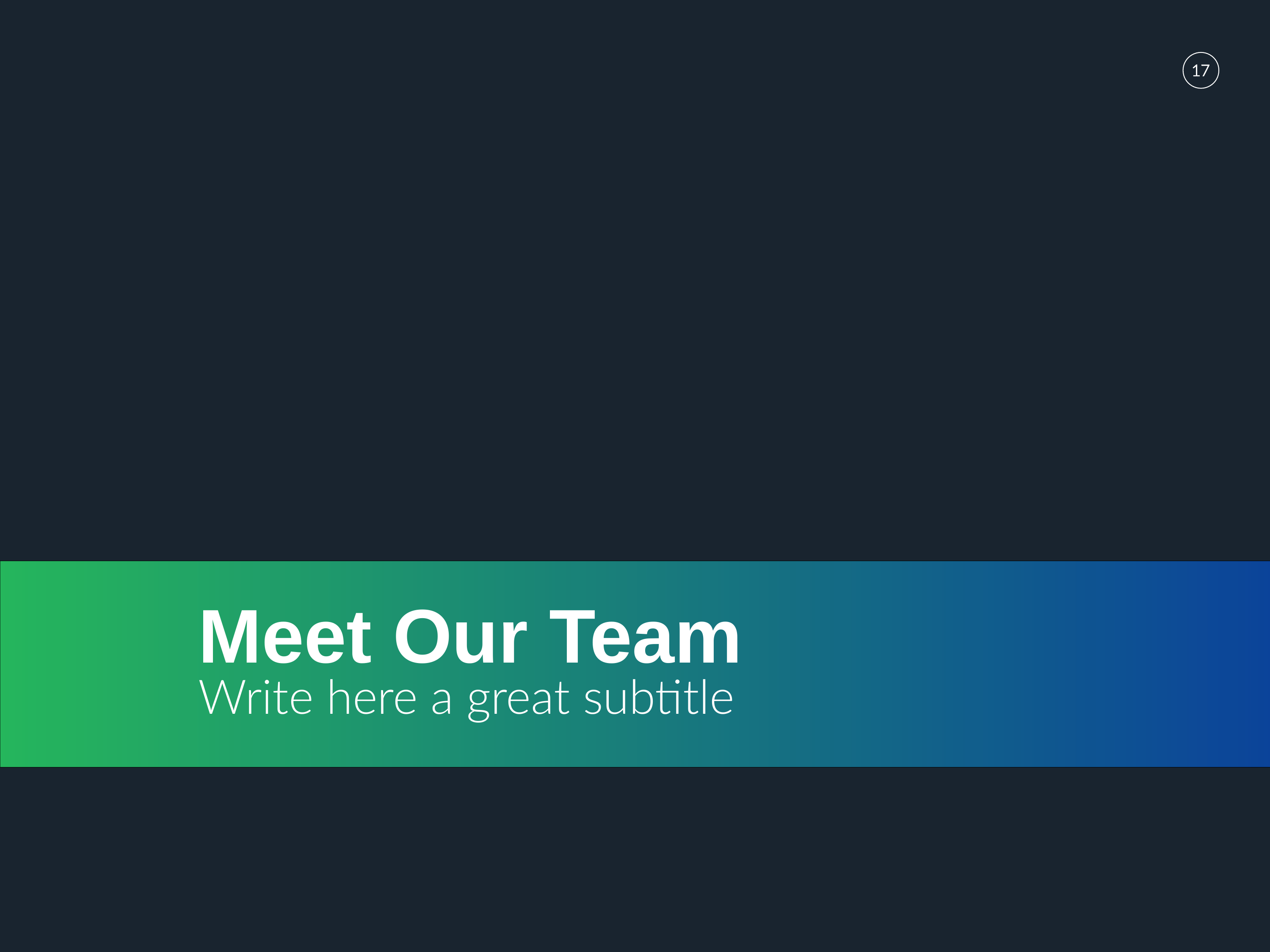

Meet Our Team
Write here a great subtitle